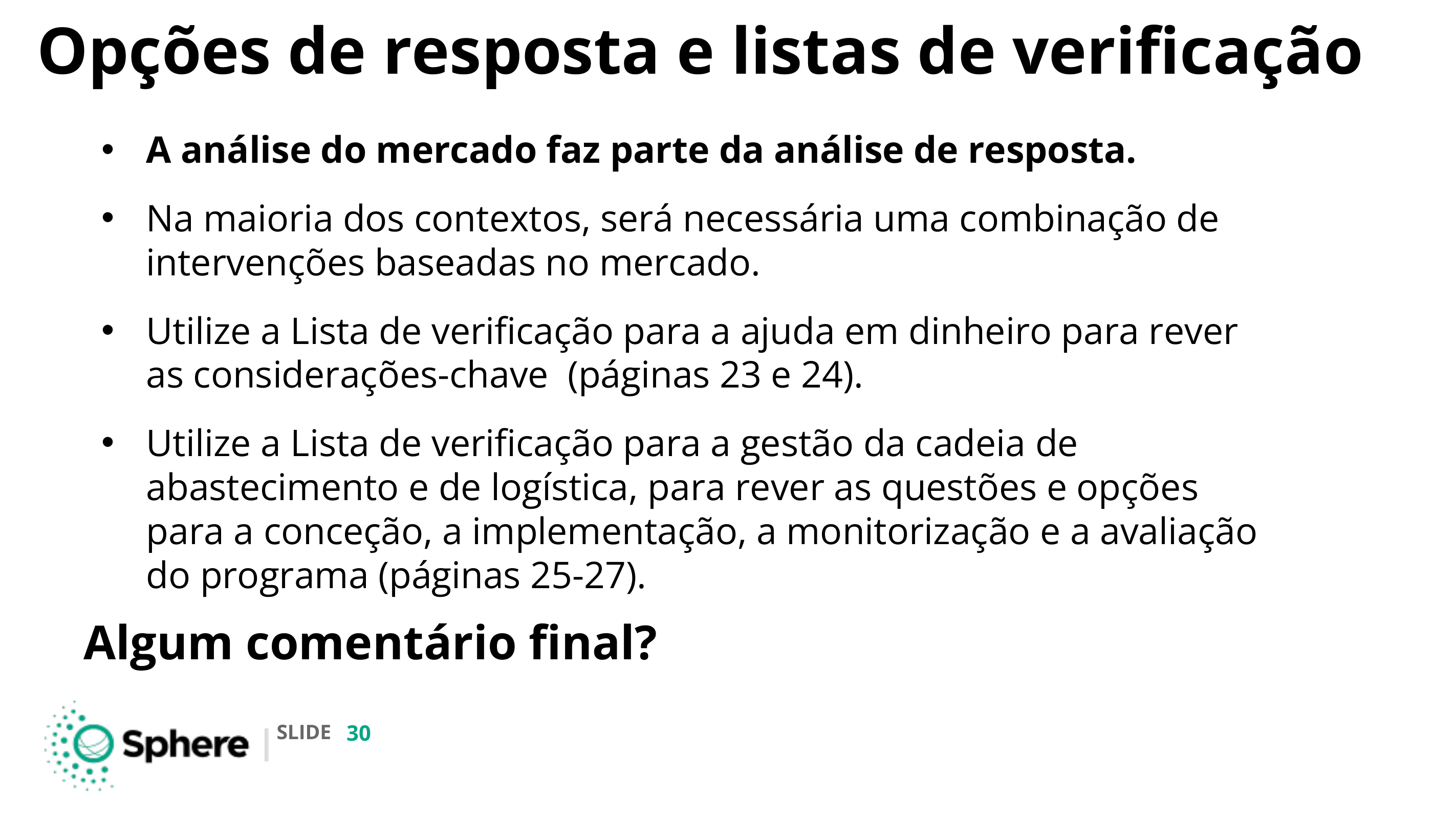

# Opções de resposta e listas de verificação
A análise do mercado faz parte da análise de resposta.
Na maioria dos contextos, será necessária uma combinação de intervenções baseadas no mercado.
Utilize a Lista de verificação para a ajuda em dinheiro para rever as considerações-chave  (páginas 23 e 24).
Utilize a Lista de verificação para a gestão da cadeia de abastecimento e de logística, para rever as questões e opções para a conceção, a implementação, a monitorização e a avaliação do programa (páginas 25-27).
Algum comentário final?
30